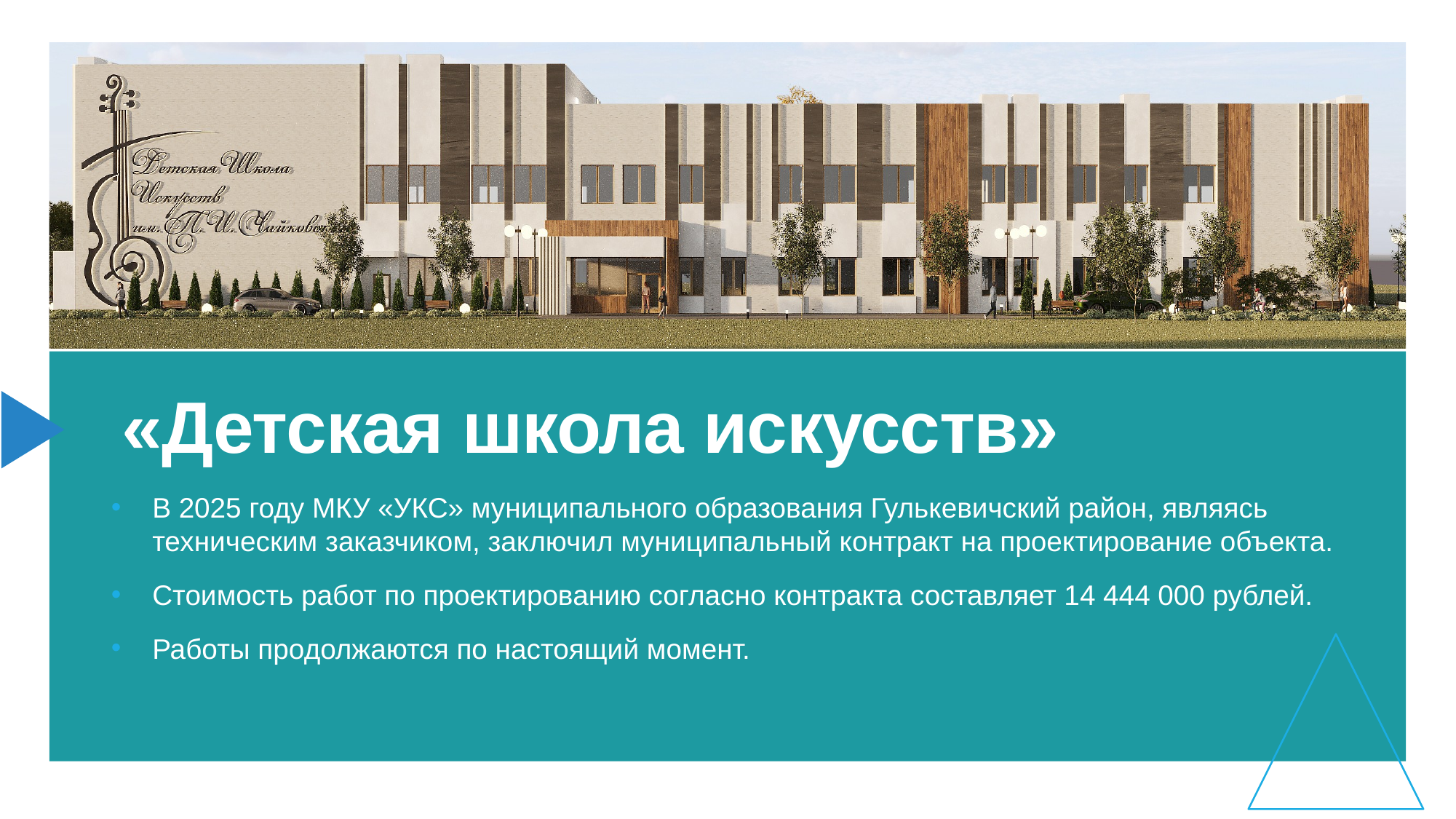

# «Детская школа искусств»
В 2025 году МКУ «УКС» муниципального образования Гулькевичский район, являясь техническим заказчиком, заключил муниципальный контракт на проектирование объекта.
Стоимость работ по проектированию согласно контракта составляет 14 444 000 рублей.
Работы продолжаются по настоящий момент.